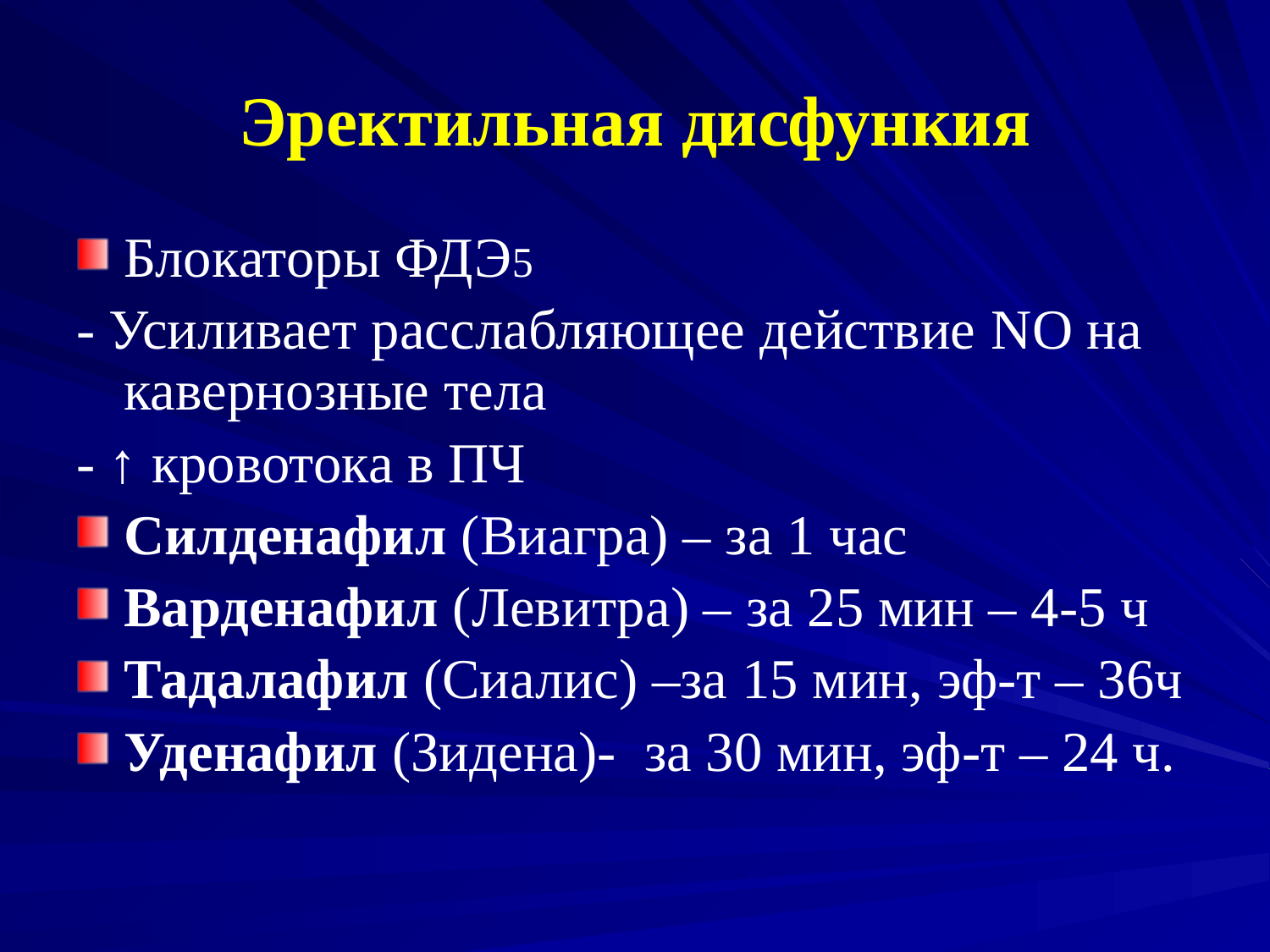

# Эректильная дисфункия
Блокаторы ФДЭ5
- Усиливает расслабляющее действие NO на кавернозные тела
- ↑ кровотока в ПЧ
Силденафил (Виагра) – за 1 час
Варденафил (Левитра) – за 25 мин – 4-5 ч
Тадалафил (Сиалис) –за 15 мин, эф-т – 36ч
Уденафил (Зидена)-  за 30 мин, эф-т – 24 ч.